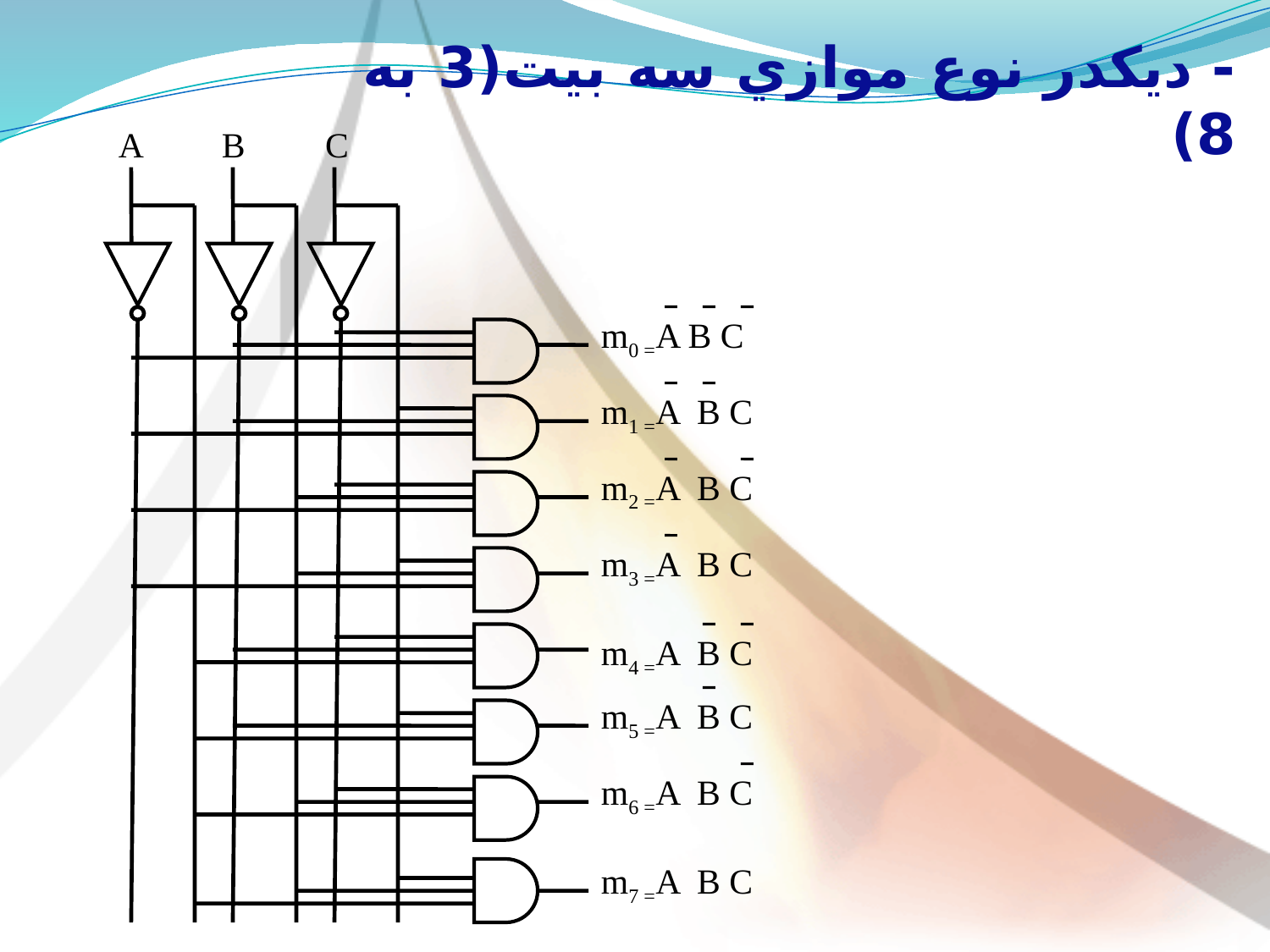

- ديكدر نوع موازي سه بيت(3 به 8)
A         B         C

m0 =A B C

m1 =A  B C

m2 =A  B C

m3 =A  B C

m4 =A  B C

m5 =A  B C

m6 =A  B C

m7 =A  B C